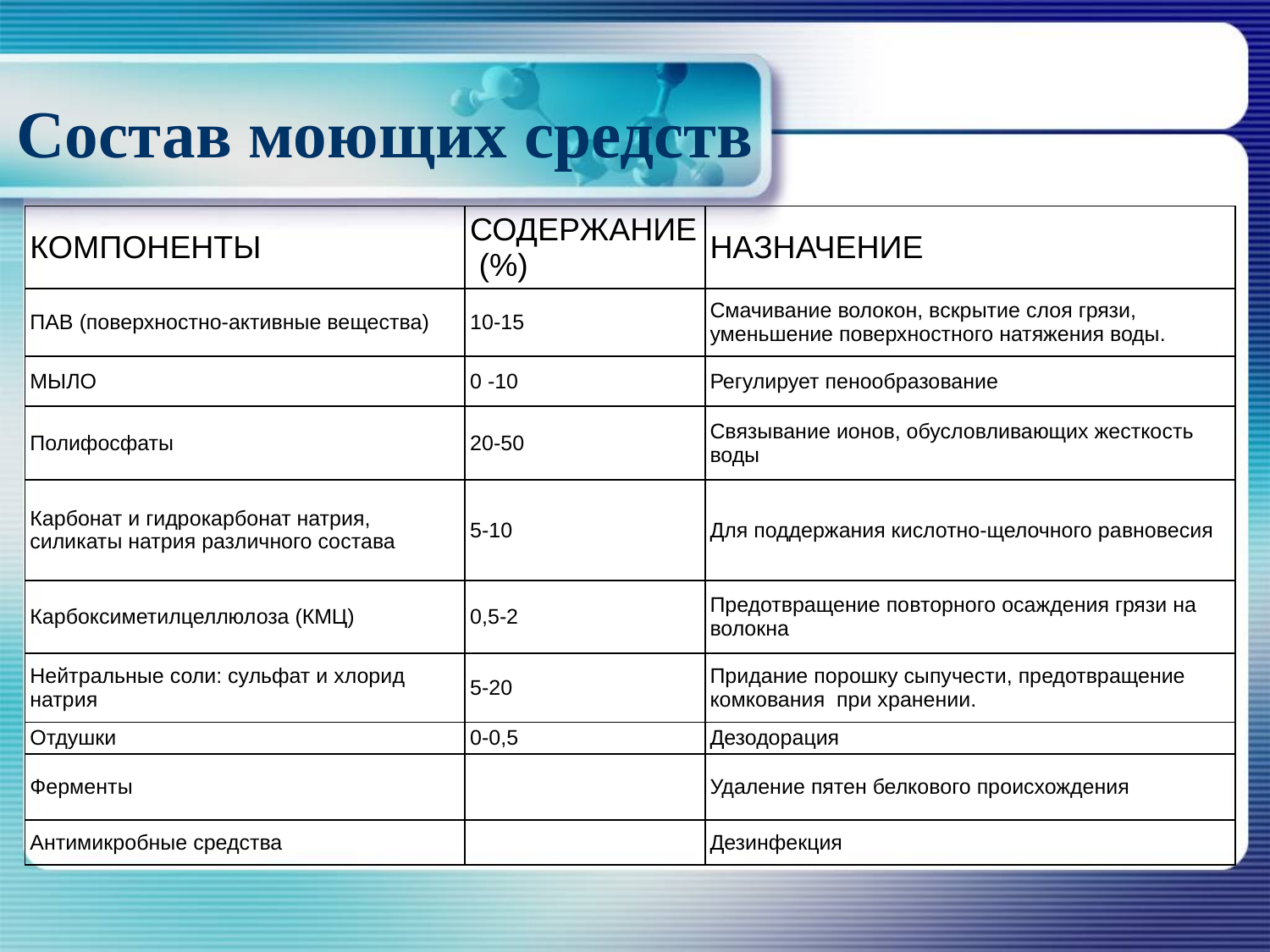

# Состав моющих средств
| КОМПОНЕНТЫ | СОДЕРЖАНИЕ (%) | НАЗНАЧЕНИЕ |
| --- | --- | --- |
| ПАВ (поверхностно-активные вещества) | 10-15 | Смачивание волокон, вскрытие слоя грязи, уменьшение поверхностного натяжения воды. |
| МЫЛО | 0 -10 | Регулирует пенообразование |
| Полифосфаты | 20-50 | Связывание ионов, обусловливающих жесткость воды |
| Карбонат и гидрокарбонат натрия, силикаты натрия различного состава | 5-10 | Для поддержания кислотно-щелочного равновесия |
| Карбоксиметилцеллюлоза (КМЦ) | 0,5-2 | Предотвращение повторного осаждения грязи на волокна |
| Нейтральные соли: сульфат и хлорид натрия | 5-20 | Придание порошку сыпучести, предотвращение комкования при хранении. |
| Отдушки | 0-0,5 | Дезодорация |
| Ферменты |  | Удаление пятен белкового происхождения |
| Антимикробные средства |  | Дезинфекция |